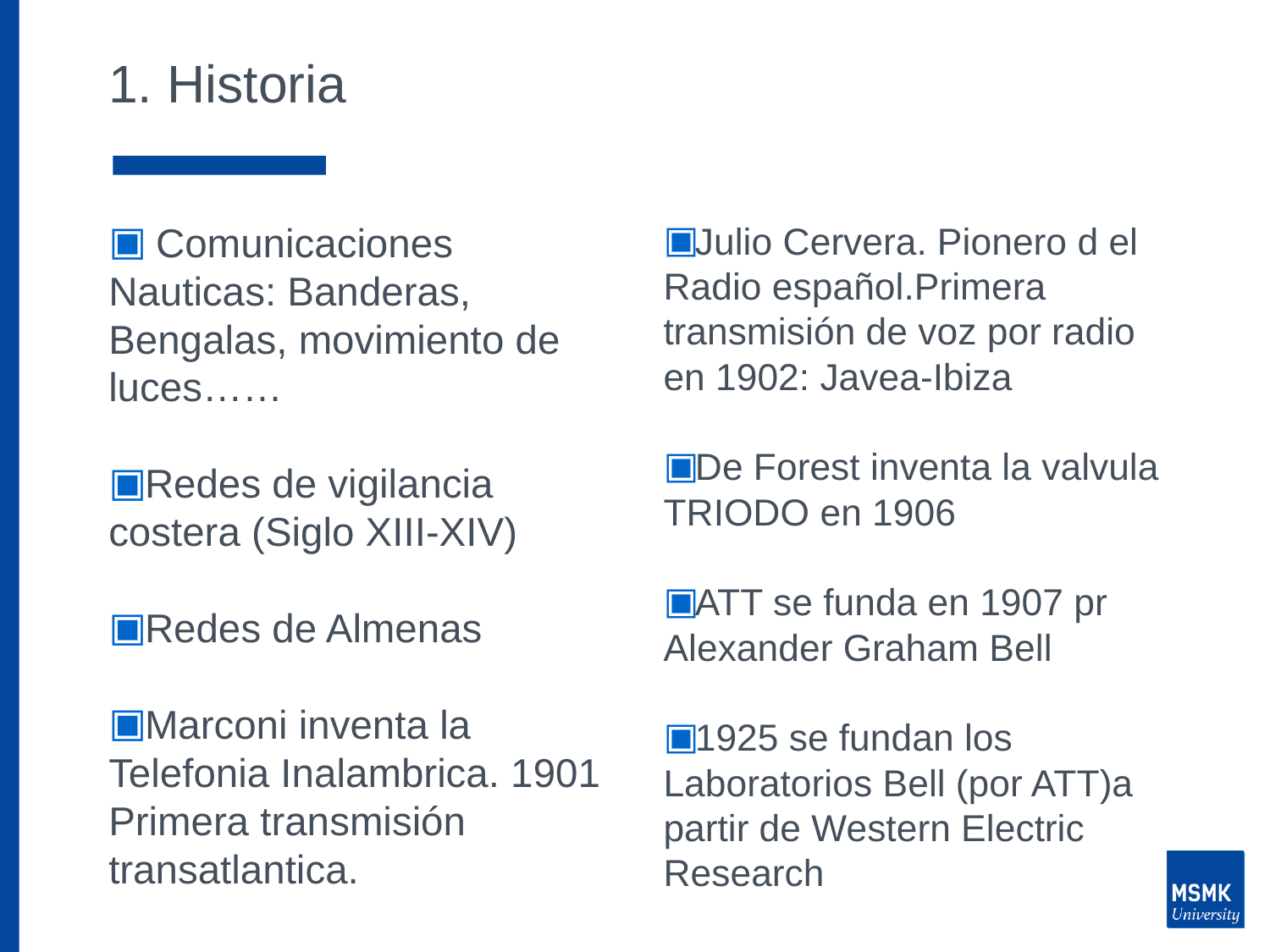

# 1. Historia
Julio Cervera. Pionero d el Radio español.Primera transmisión de voz por radio en 1902: Javea-Ibiza

De Forest inventa la valvula TRIODO en 1906

ATT se funda en 1907 pr Alexander Graham Bell

1925 se fundan los Laboratorios Bell (por ATT)a partir de Western Electric Research

 Comunicaciones Nauticas: Banderas, Bengalas, movimiento de luces……

Redes de vigilancia costera (Siglo XIII-XIV)

Redes de Almenas

Marconi inventa la Telefonia Inalambrica. 1901 Primera transmisión transatlantica.